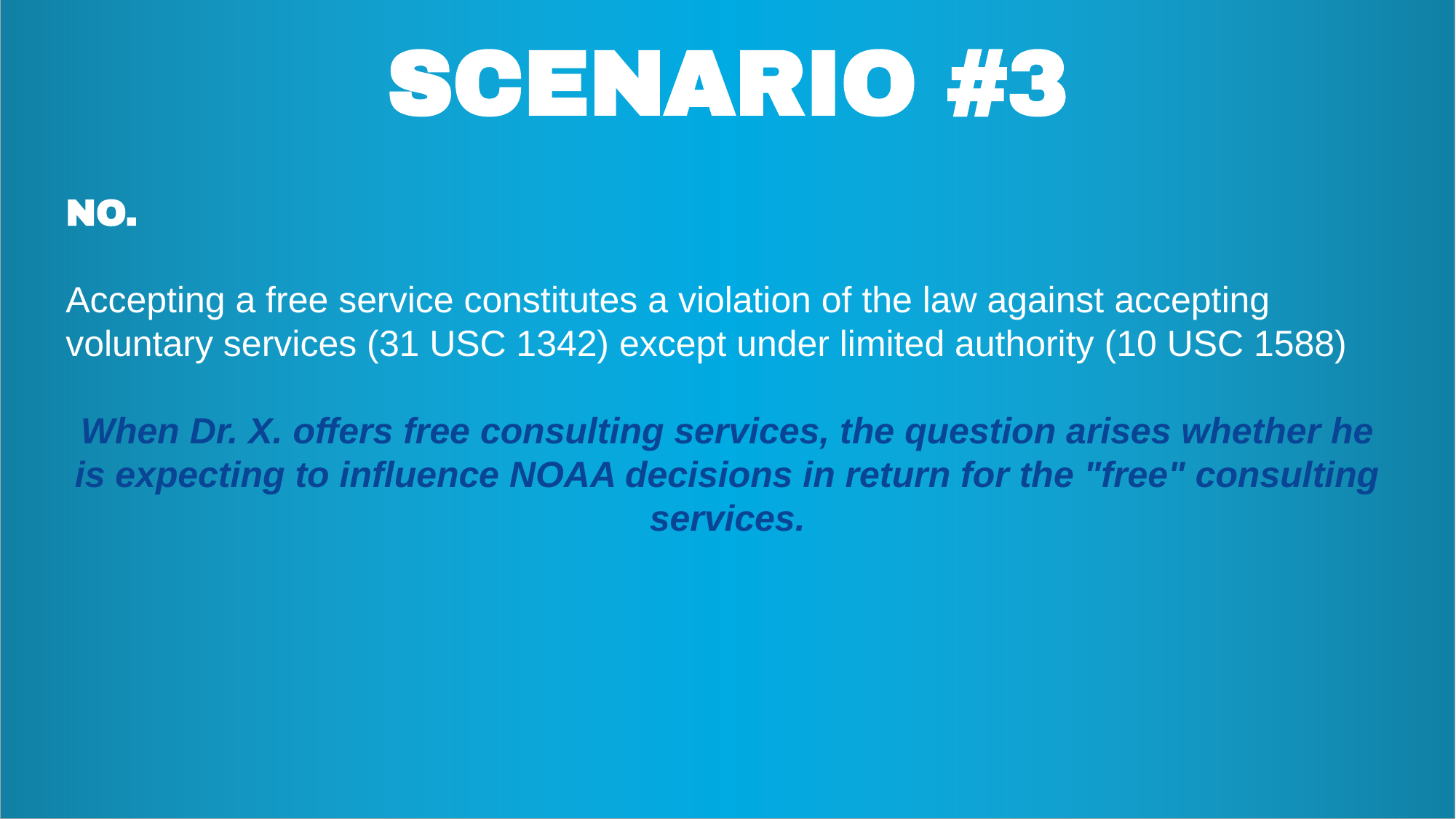

SCENARIO #3
NO.
Accepting a free service constitutes a violation of the law against accepting voluntary services (31 USC 1342) except under limited authority (10 USC 1588)
When Dr. X. offers free consulting services, the question arises whether he is expecting to influence NOAA decisions in return for the "free" consulting services.